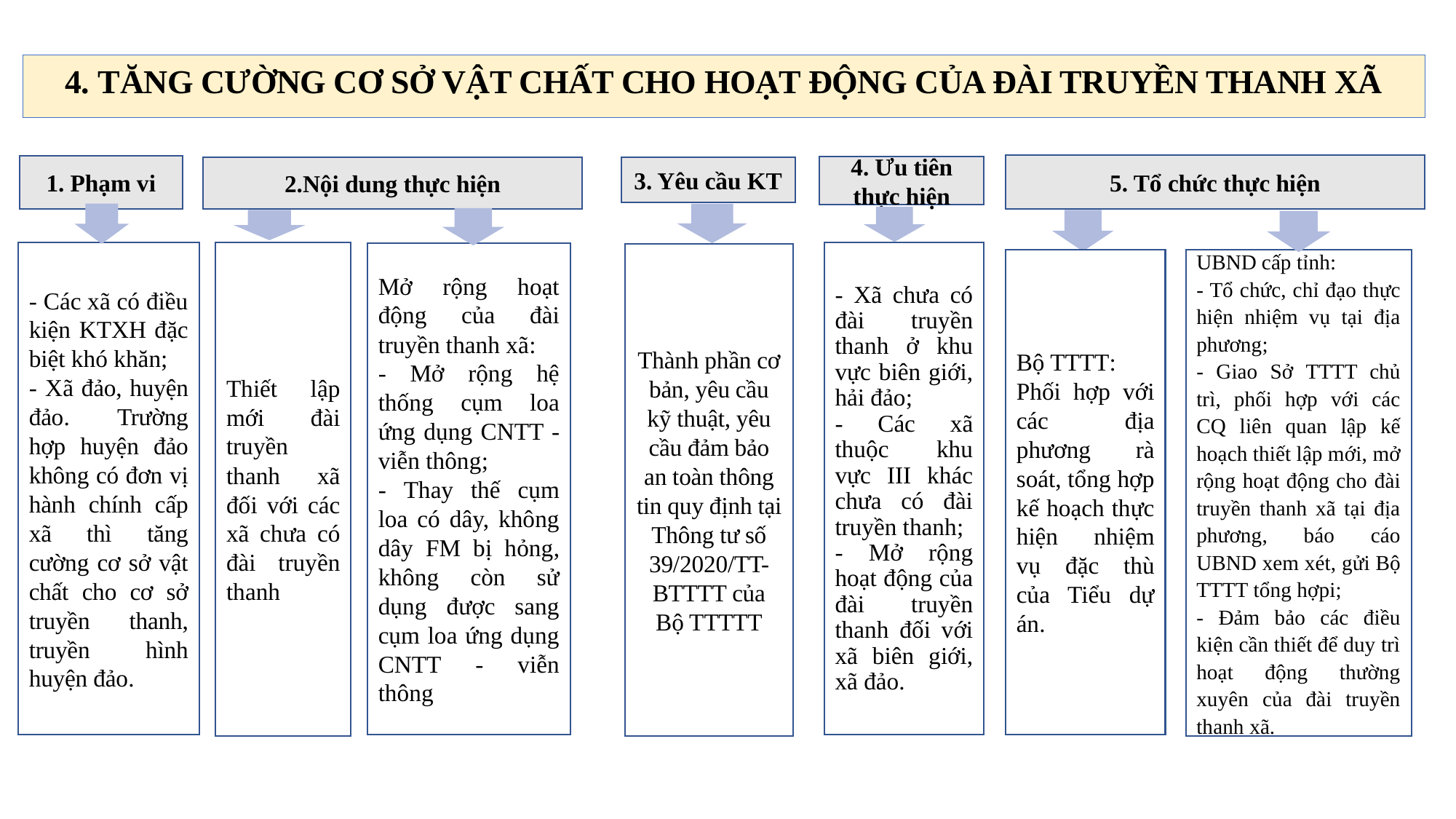

# 4. TĂNG CƯỜNG CƠ SỞ VẬT CHẤT CHO HOẠT ĐỘNG CỦA ĐÀI TRUYỀN THANH XÃ
5. Tổ chức thực hiện
1. Phạm vi
4. Ưu tiên thực hiện
2.Nội dung thực hiện
3. Yêu cầu KT

Thiết lập mới đài truyền thanh xã đối với các xã chưa có đài truyền thanh
- Xã chưa có đài truyền thanh ở khu vực biên giới, hải đảo;
- Các xã thuộc khu vực III khác chưa có đài truyền thanh;
- Mở rộng hoạt động của đài truyền thanh đối với xã biên giới, xã đảo.
- Các xã có điều kiện KTXH đặc biệt khó khăn;
- Xã đảo, huyện đảo. Trường hợp huyện đảo không có đơn vị hành chính cấp xã thì tăng cường cơ sở vật chất cho cơ sở truyền thanh, truyền hình huyện đảo.
Mở rộng hoạt động của đài truyền thanh xã:
- Mở rộng hệ thống cụm loa ứng dụng CNTT - viễn thông;
- Thay thế cụm loa có dây, không dây FM bị hỏng, không còn sử dụng được sang cụm loa ứng dụng CNTT - viễn thông
Thành phần cơ bản, yêu cầu kỹ thuật, yêu cầu đảm bảo an toàn thông tin quy định tại Thông tư số 39/2020/TT-BTTTT của Bộ TTTTT
UBND cấp tỉnh:
- Tổ chức, chỉ đạo thực hiện nhiệm vụ tại địa phương;
- Giao Sở TTTT chủ trì, phối hợp với các CQ liên quan lập kế hoạch thiết lập mới, mở rộng hoạt động cho đài truyền thanh xã tại địa phương, báo cáo UBND xem xét, gửi Bộ TTTT tổng hợpi;
- Đảm bảo các điều kiện cần thiết để duy trì hoạt động thường xuyên của đài truyền thanh xã.
Bộ TTTT:
Phối hợp với các địa phương rà soát, tổng hợp kế hoạch thực hiện nhiệm vụ đặc thù của Tiểu dự án.